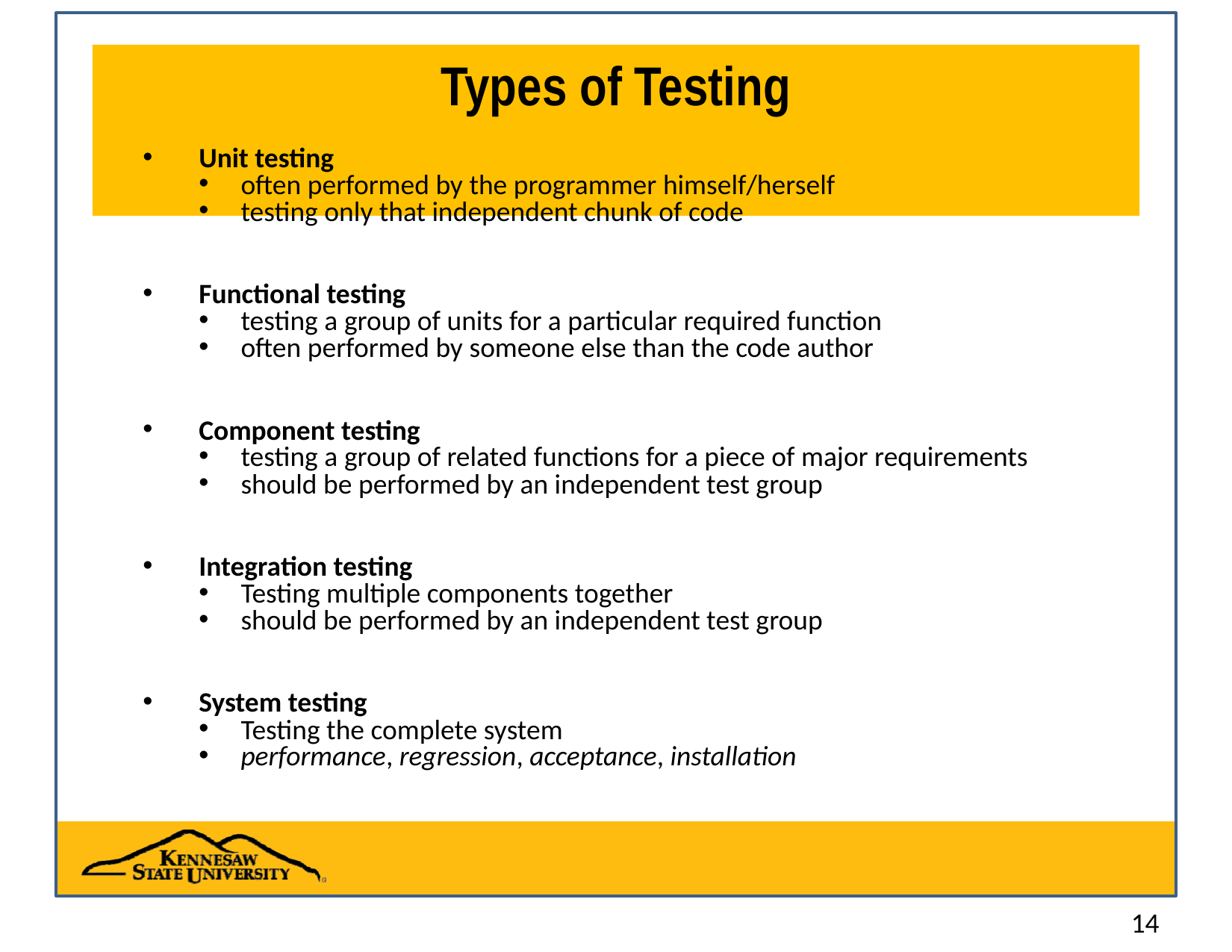

# Types of Testing
Unit testing
often performed by the programmer himself/herself
testing only that independent chunk of code

Functional testing
testing a group of units for a particular required function
often performed by someone else than the code author

Component testing
testing a group of related functions for a piece of major requirements
should be performed by an independent test group

Integration testing
Testing multiple components together
should be performed by an independent test group

System testing
Testing the complete system
performance, regression, acceptance, installation